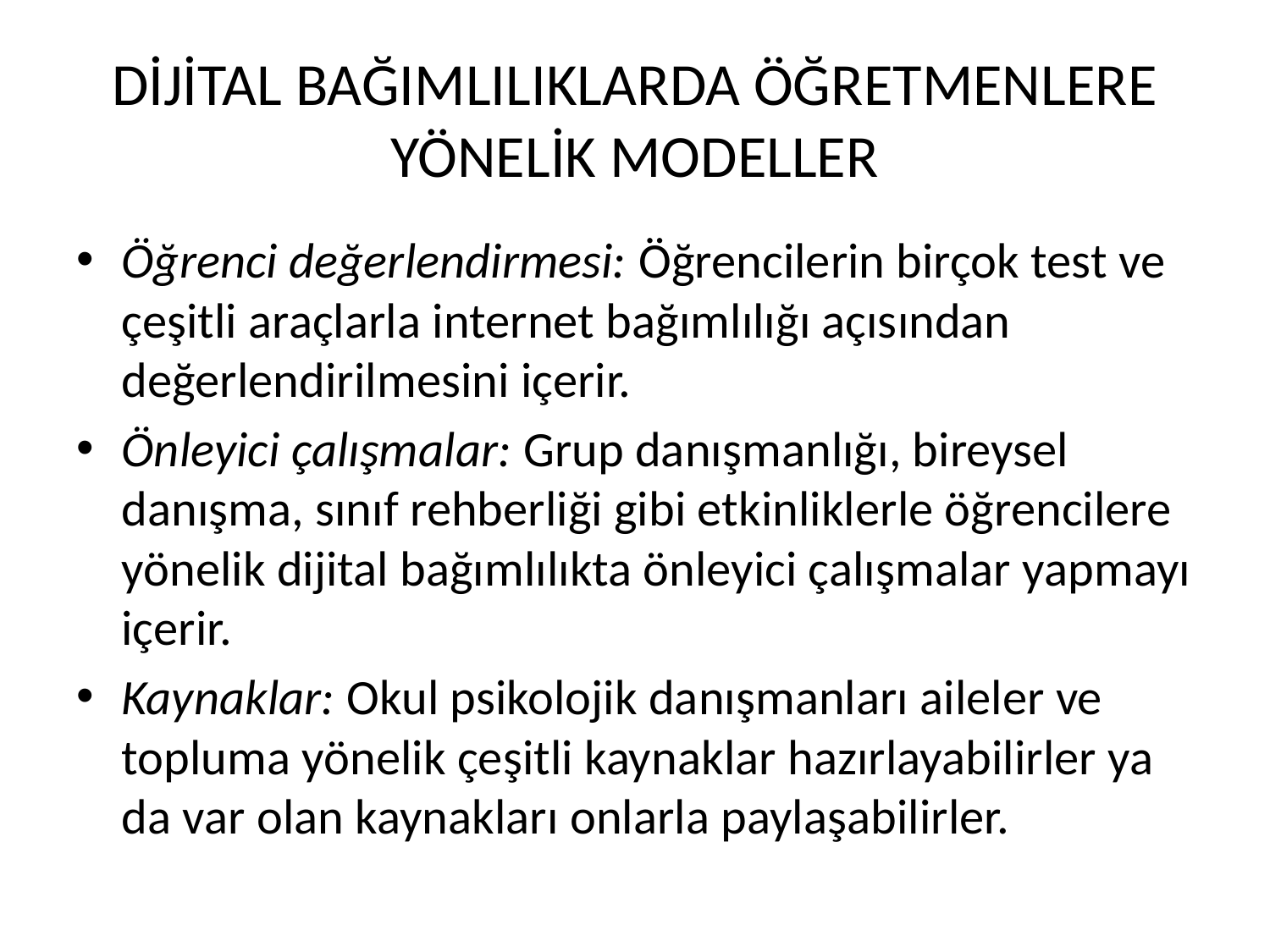

# DİJİTAL BAĞIMLILIKLARDA ÖĞRETMENLERE YÖNELİK MODELLER
Öğrenci değerlendirmesi: Öğrencilerin birçok test ve çeşitli araçlarla internet bağımlılığı açısından değerlendirilmesini içerir.
Önleyici çalışmalar: Grup danışmanlığı, bireysel danışma, sınıf rehberliği gibi etkinliklerle öğrencilere yönelik dijital bağımlılıkta önleyici çalışmalar yapmayı içerir.
Kaynaklar: Okul psikolojik danışmanları aileler ve topluma yönelik çeşitli kaynaklar hazırlayabilirler ya da var olan kaynakları onlarla paylaşabilirler.